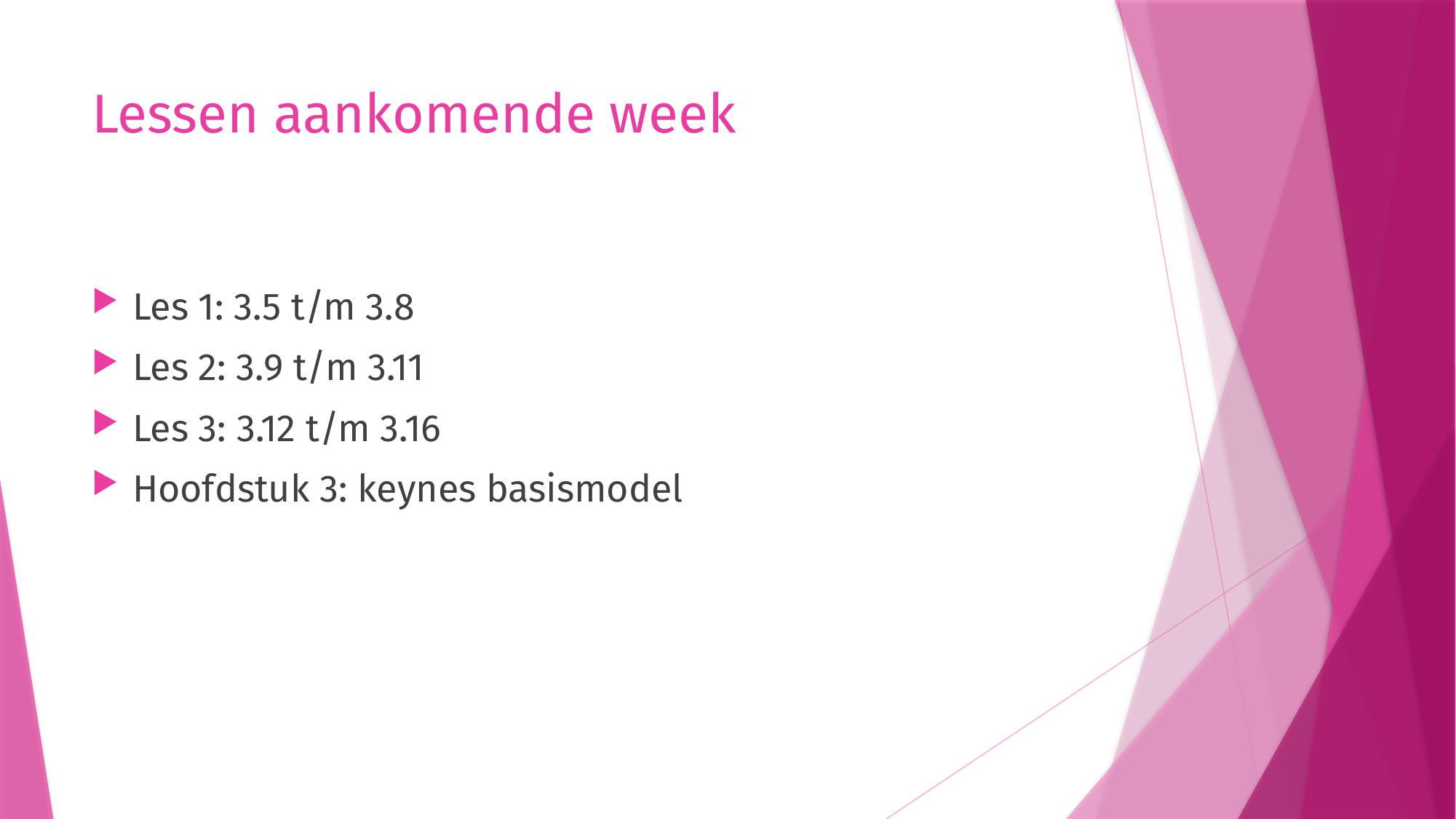

# Lessen aankomende week
Les 1: 3.5 t/m 3.8
Les 2: 3.9 t/m 3.11
Les 3: 3.12 t/m 3.16
Hoofdstuk 3: keynes basismodel